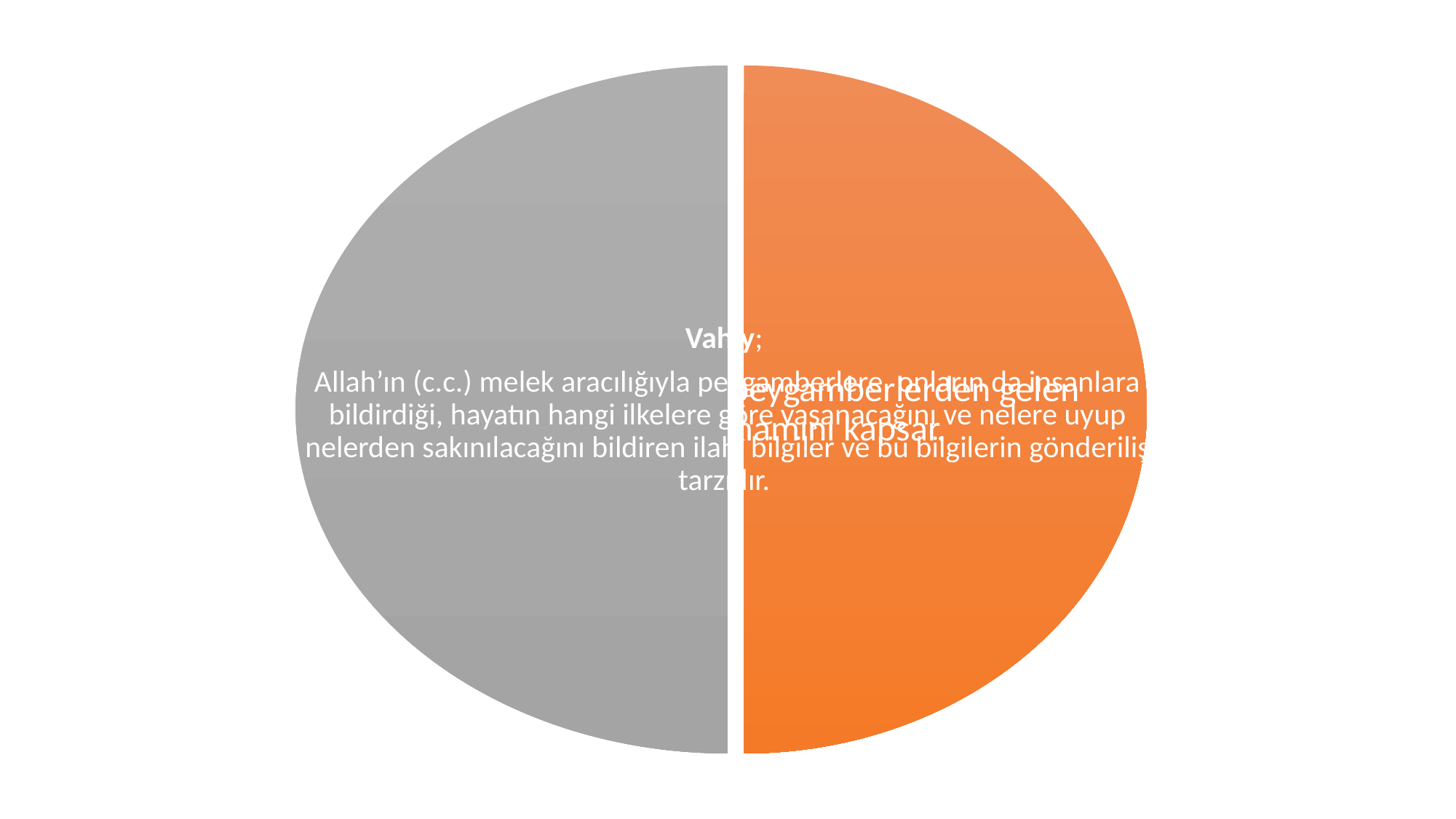

Sadık haber, vahyi ve peygamberlerden gelen haberlerin tamamını kapsar.
Vahiy;
Allah’ın (c.c.) melek aracılığıyla peygamberlere, onların da insanlara bildirdiği, hayatın hangi ilkelere göre yaşanacağını ve nelere uyup nelerden sakınılacağını bildiren ilahî bilgiler ve bu bilgilerin gönderiliş tarzıdır.